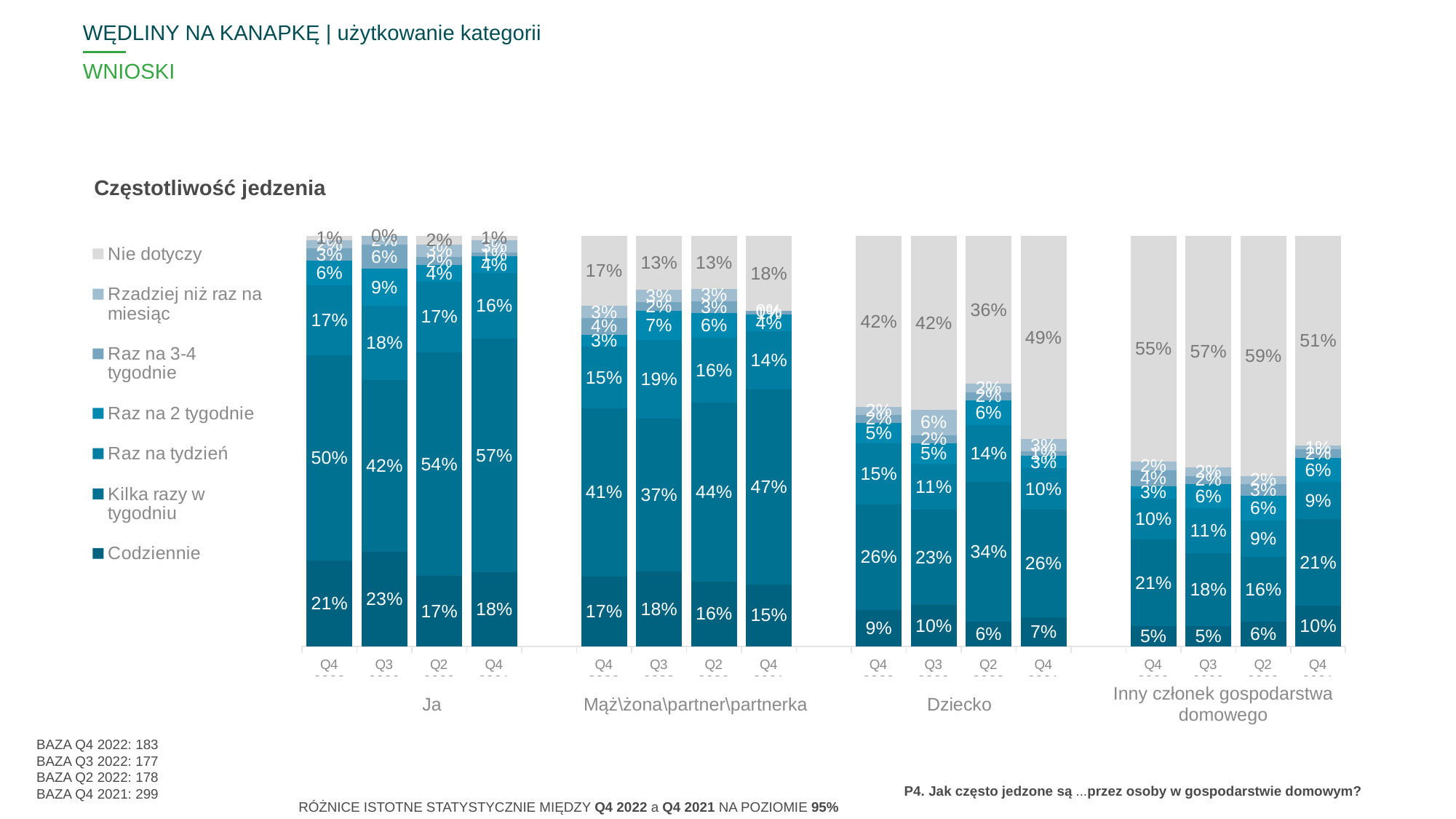

WĘDLINY NA KANAPKĘ | użytkowanie kategorii
# WNIOSKI
Częstotliwość jedzenia

### Chart

| Category | Codziennie | Kilka razy w tygodniu | Raz na tydzień | Raz na 2 tygodnie | Raz na 3-4 tygodnie | Rzadziej niż raz na miesiąc | Nie dotyczy |
|---|---|---|---|---|---|---|---|
| Q4 2022 | 0.21 | 0.5 | 0.17 | 0.06 | 0.03 | 0.02 | 0.01 |
| Q3 2022 | 0.23 | 0.42 | 0.18 | 0.09 | 0.06 | 0.02 | 0.0 |
| Q2 2022 | 0.17 | 0.54 | 0.17 | 0.04 | 0.02 | 0.03 | 0.02 |
| Q4 2021 | 0.18 | 0.57 | 0.16 | 0.04 | 0.01 | 0.03 | 0.01 |
|  | None | None | None | None | None | None | None |
| Q4 2022 | 0.17 | 0.41 | 0.15 | 0.03 | 0.04 | 0.03 | 0.17 |
| Q3 2022 | 0.18 | 0.37 | 0.19 | 0.07 | 0.02 | 0.03 | 0.13 |
| Q2 2022 | 0.16 | 0.44 | 0.16 | 0.06 | 0.03 | 0.03 | 0.13 |
| Q4 2021 | 0.15 | 0.47 | 0.14 | 0.04 | 0.01 | 0.0 | 0.18 |
|  | None | None | None | None | None | None | None |
| Q4 2022 | 0.09 | 0.26 | 0.15 | 0.05 | 0.02 | 0.02 | 0.42 |
| Q3 2022 | 0.1 | 0.23 | 0.11 | 0.05 | 0.02 | 0.06 | 0.42 |
| Q2 2022 | 0.06 | 0.34 | 0.14 | 0.06 | 0.02 | 0.02 | 0.36 |
| Q4 2021 | 0.07 | 0.26 | 0.1 | 0.03 | 0.01 | 0.03 | 0.49 |
|  | None | None | None | None | None | None | None |
| Q4 2022 | 0.05 | 0.21 | 0.1 | 0.03 | 0.04 | 0.02 | 0.55 |
| Q3 2022 | 0.05 | 0.18 | 0.11 | 0.06 | 0.02 | 0.02 | 0.57 |
| Q2 2022 | 0.06 | 0.16 | 0.09 | 0.06 | 0.03 | 0.02 | 0.59 |
| Q4 2021 | 0.1 | 0.21 | 0.09 | 0.06 | 0.02 | 0.01 | 0.51 |
| Ja | Mąż\żona\partner\partnerka | Dziecko | Inny członek gospodarstwa domowego |
| --- | --- | --- | --- |
BAZA Q4 2022: 183
BAZA Q3 2022: 177
BAZA Q2 2022: 178
BAZA Q4 2021: 299
P4. Jak często jedzone są ...przez osoby w gospodarstwie domowym?
RÓŻNICE ISTOTNE STATYSTYCZNIE MIĘDZY Q4 2022 a Q4 2021 NA POZIOMIE 95%